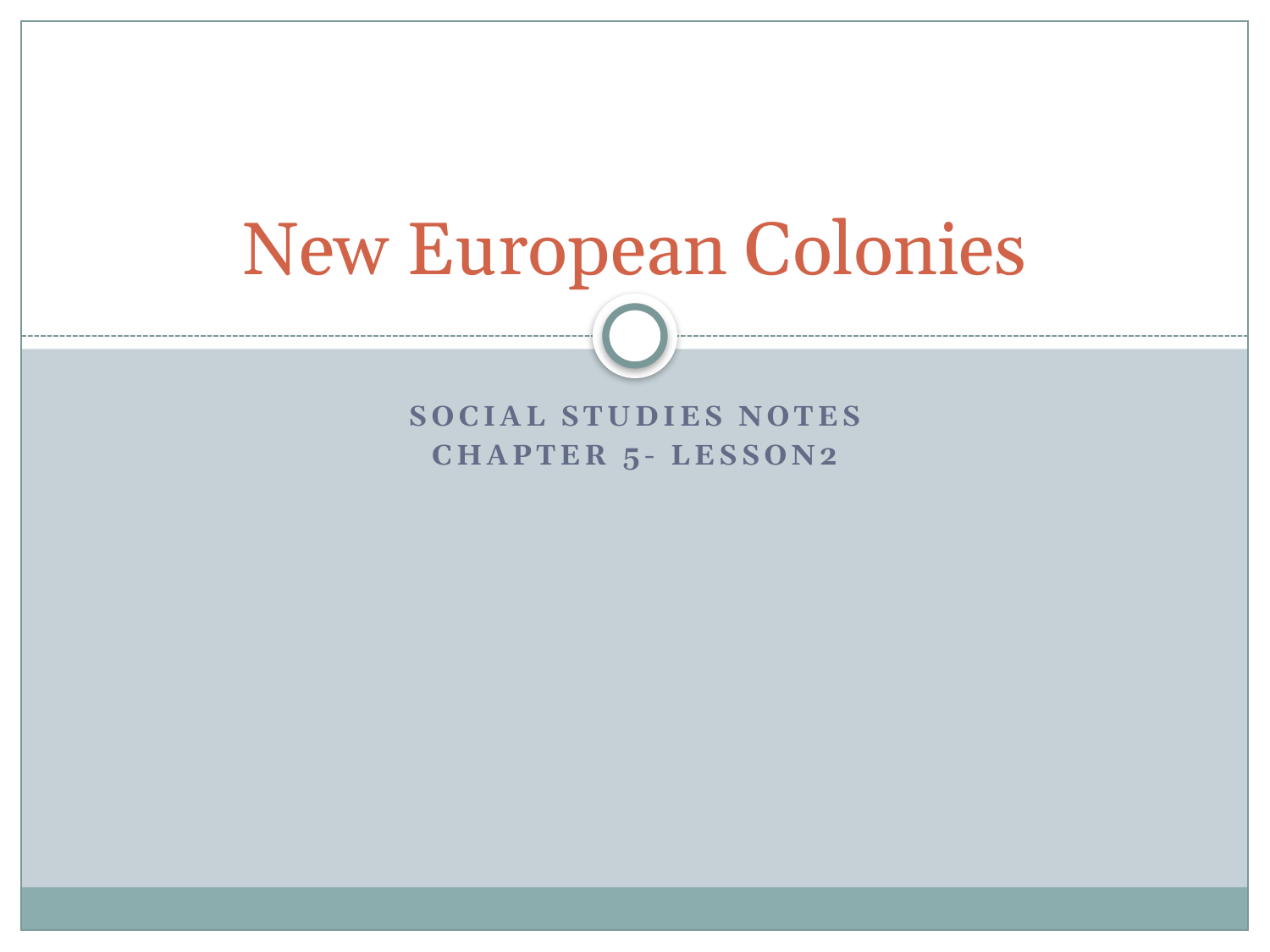

# New European Colonies
Social Studies Notes
Chapter 5- Lesson2